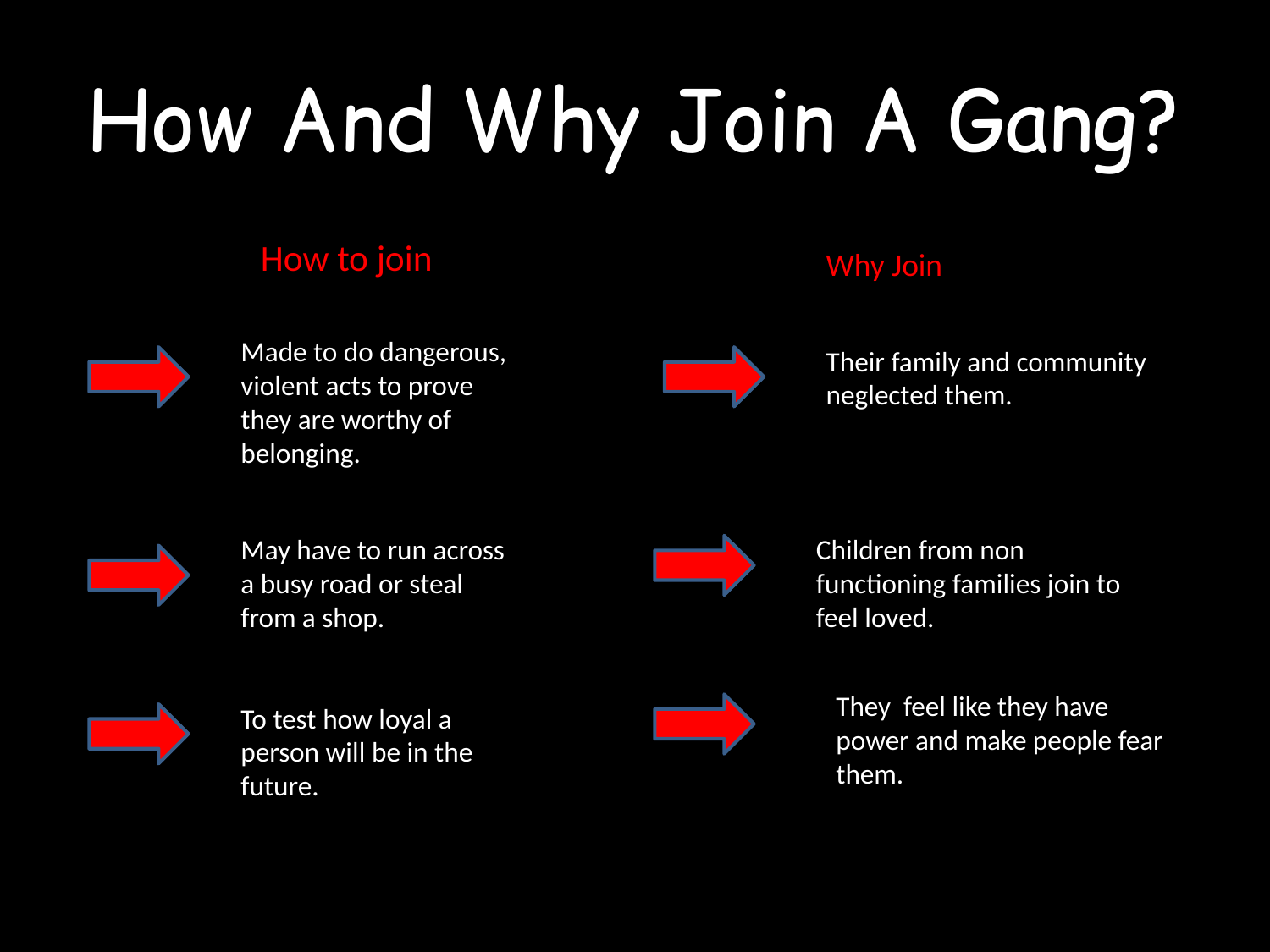

# How And Why Join A Gang?
How to join
Why Join
Made to do dangerous, violent acts to prove they are worthy of belonging.
Their family and community neglected them.

May have to run across a busy road or steal from a shop.
Children from non functioning families join to feel loved.

They  feel like they have power and make people fear them.
To test how loyal a person will be in the future.